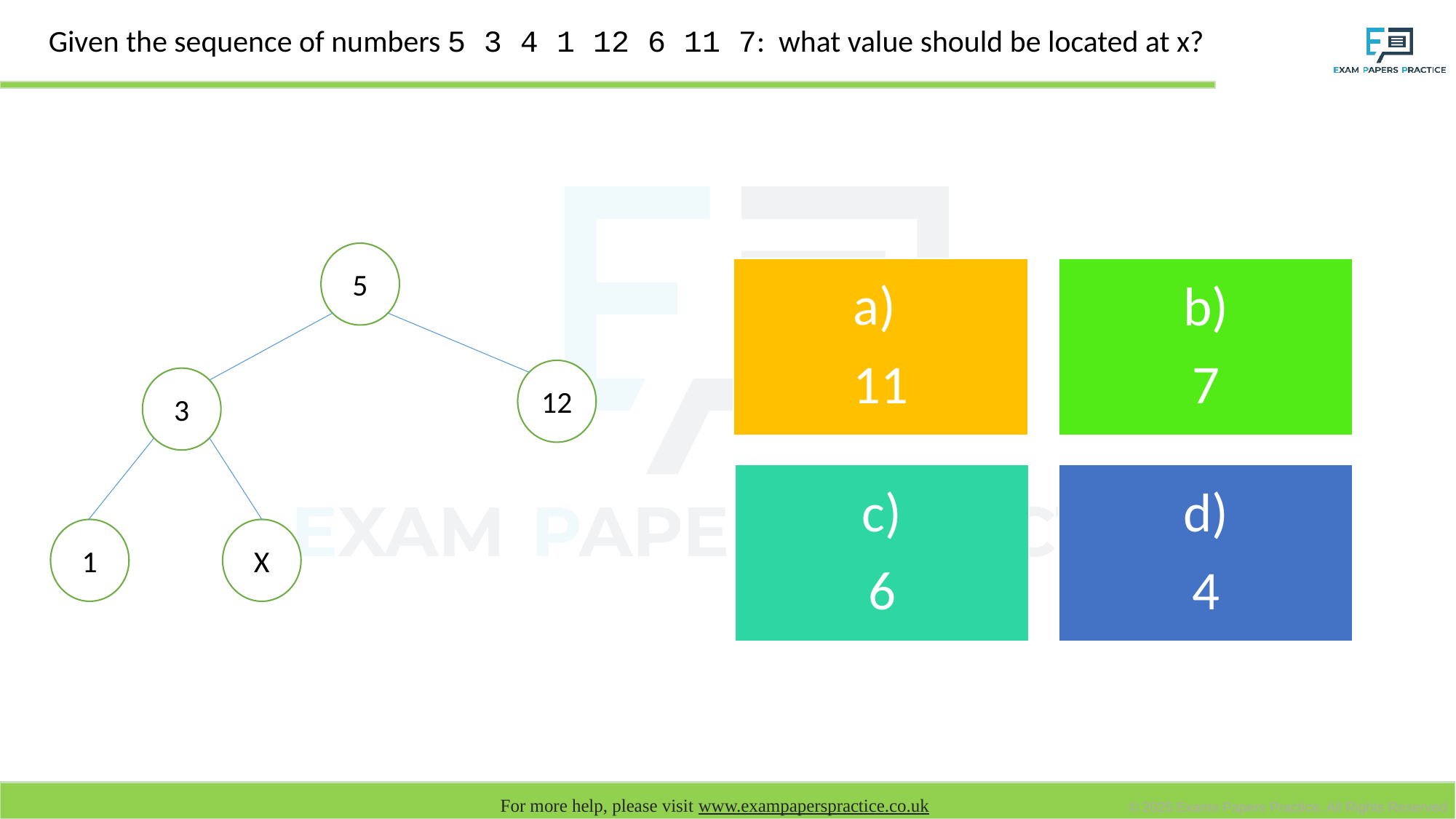

# Given the sequence of numbers 5 3 4 1 12 6 11 7:  what value should be located at x?
5
a)
11
b)
7
c)
6
d)
4
12
3
1
X